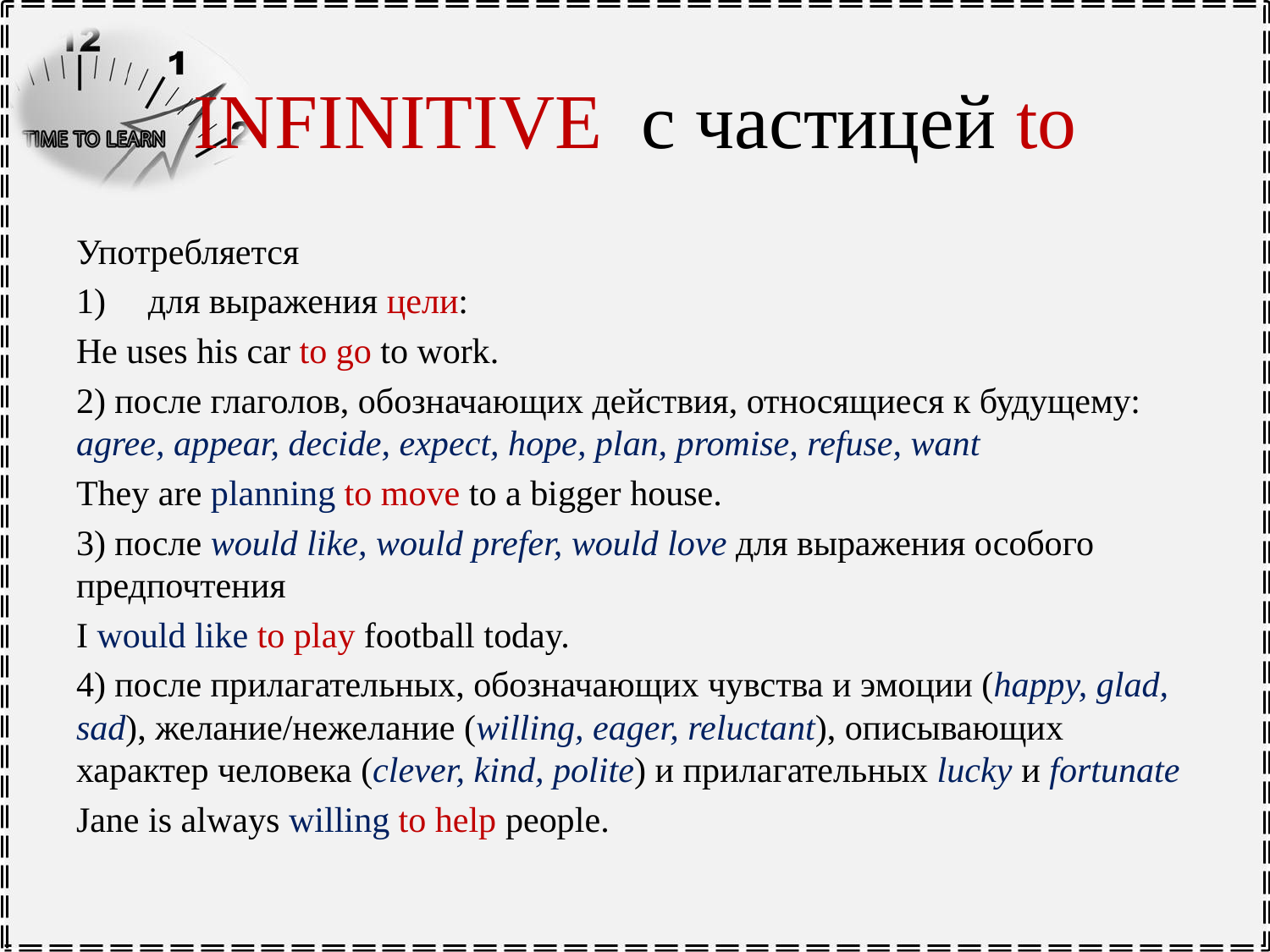

# INFINITIVE  с частицей to
Употребляется
для выражения цели:
He uses his car to go to work.
2) после глаголов, обозначающих действия, относящиеся к будущему: agree, appear, decide, expect, hope, plan, promise, refuse, want
They are planning to move to a bigger house.
3) после would like, would prefer, would love для выражения особого предпочтения
I would like to play football today.
4) после прилагательных, обозначающих чувства и эмоции (happy, glad, sad), желание/нежелание (willing, eager, reluctant), описывающих характер человека (clever, kind, polite) и прилагательных lucky и fortunate
Jane is always willing to help people.